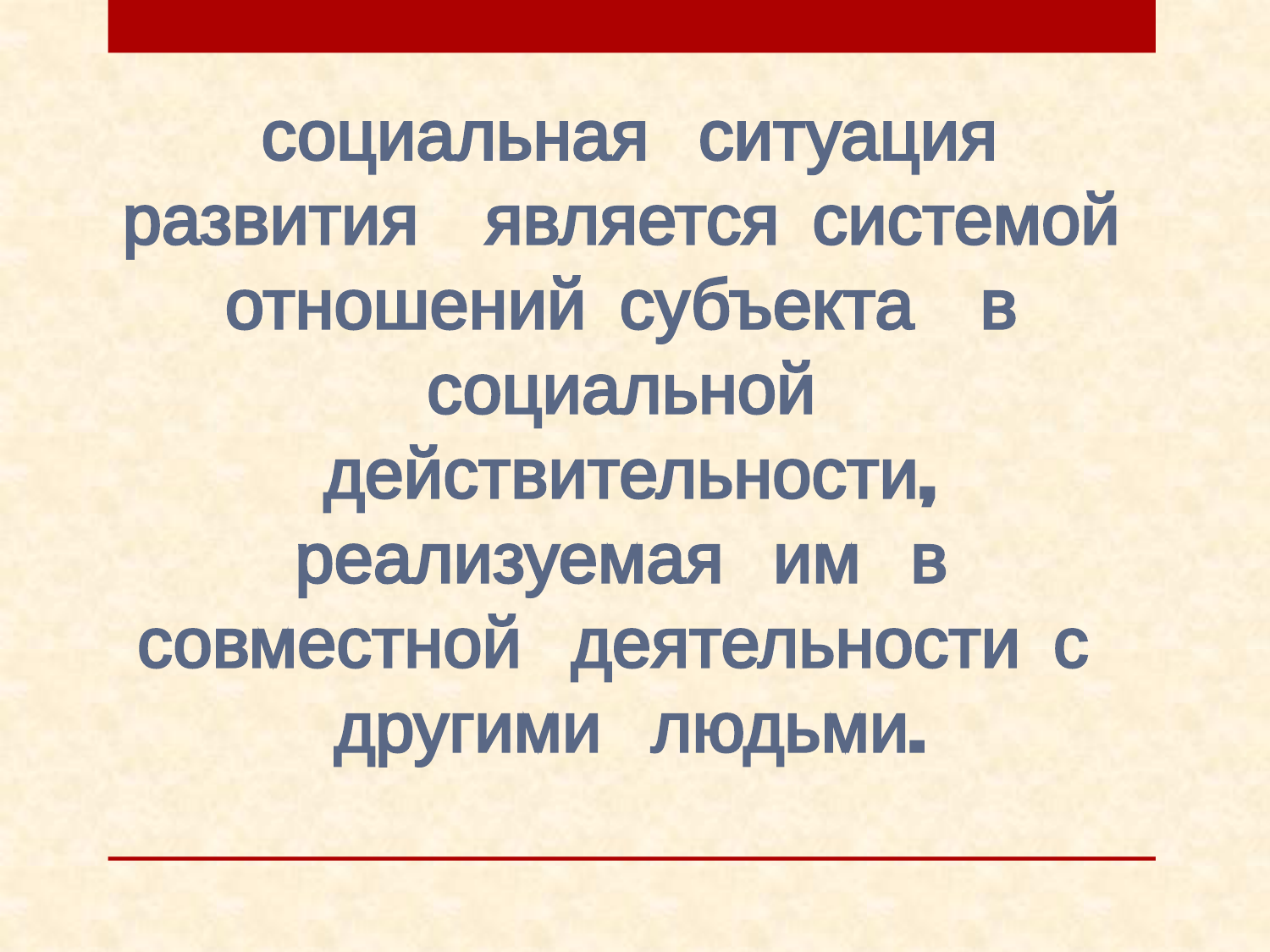

# социальная   ситуация развития    является  системой    отношений  субъекта    в    социальной  действительности, реализуемая   им   в  совместной   деятельности  с   другими   людьми.